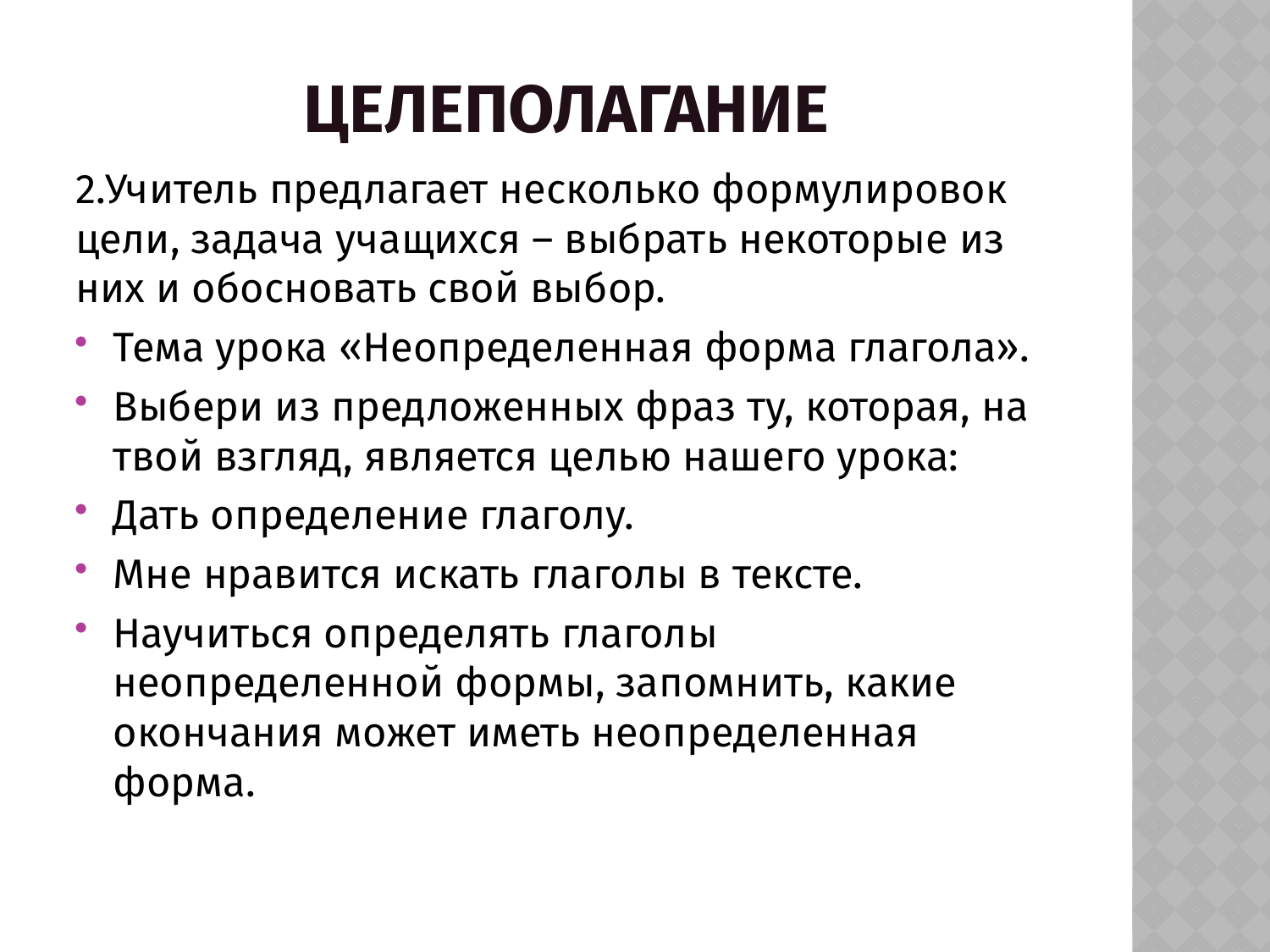

# Целеполагание
2.Учитель предлагает несколько формулировок цели, задача учащихся – выбрать некоторые из них и обосновать свой выбор.
Тема урока «Неопределенная форма глагола».
Выбери из предложенных фраз ту, которая, на твой взгляд, является целью нашего урока:
Дать определение глаголу.
Мне нравится искать глаголы в тексте.
Научиться определять глаголы неопределенной формы, запомнить, какие окончания может иметь неопределенная форма.